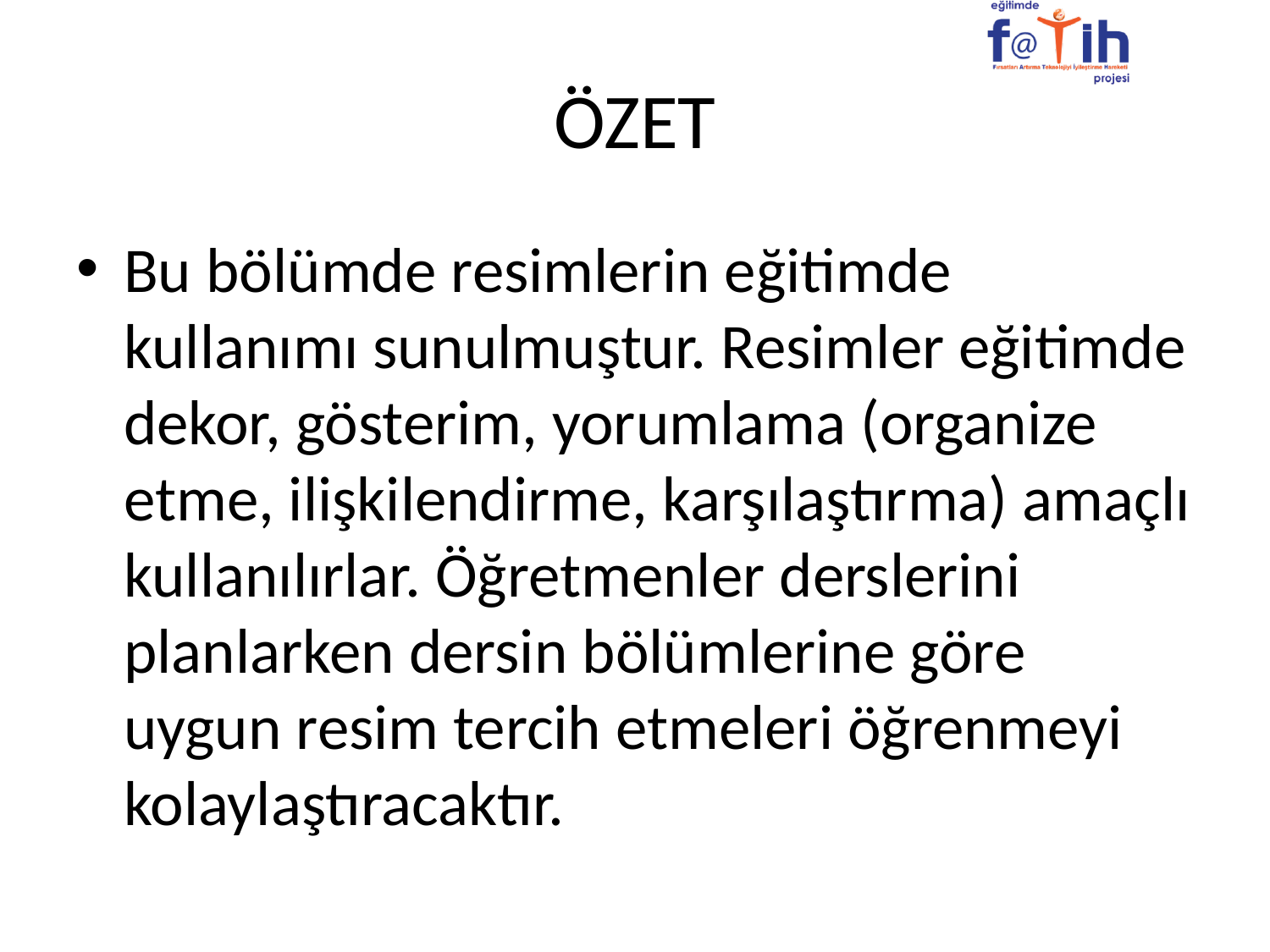

# ÖZET
Bu bölümde resimlerin eğitimde kullanımı sunulmuştur. Resimler eğitimde dekor, gösterim, yorumlama (organize etme, ilişkilendirme, karşılaştırma) amaçlı kullanılırlar. Öğretmenler derslerini planlarken dersin bölümlerine göre uygun resim tercih etmeleri öğrenmeyi kolaylaştıracaktır.